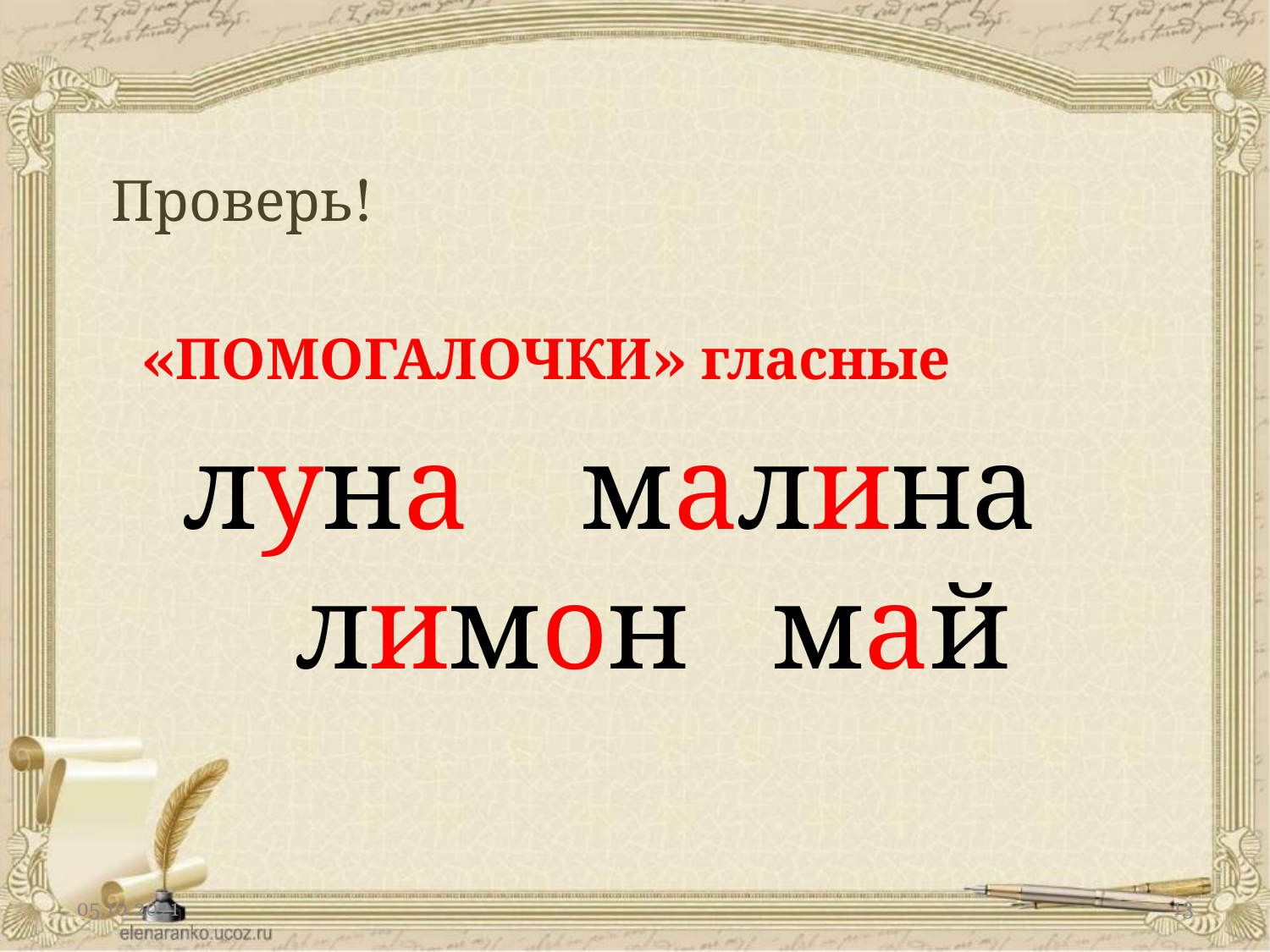

Проверь!
«ПОМОГАЛОЧКИ» гласные
луна    малина
  лимон   май
05.10.2021
13